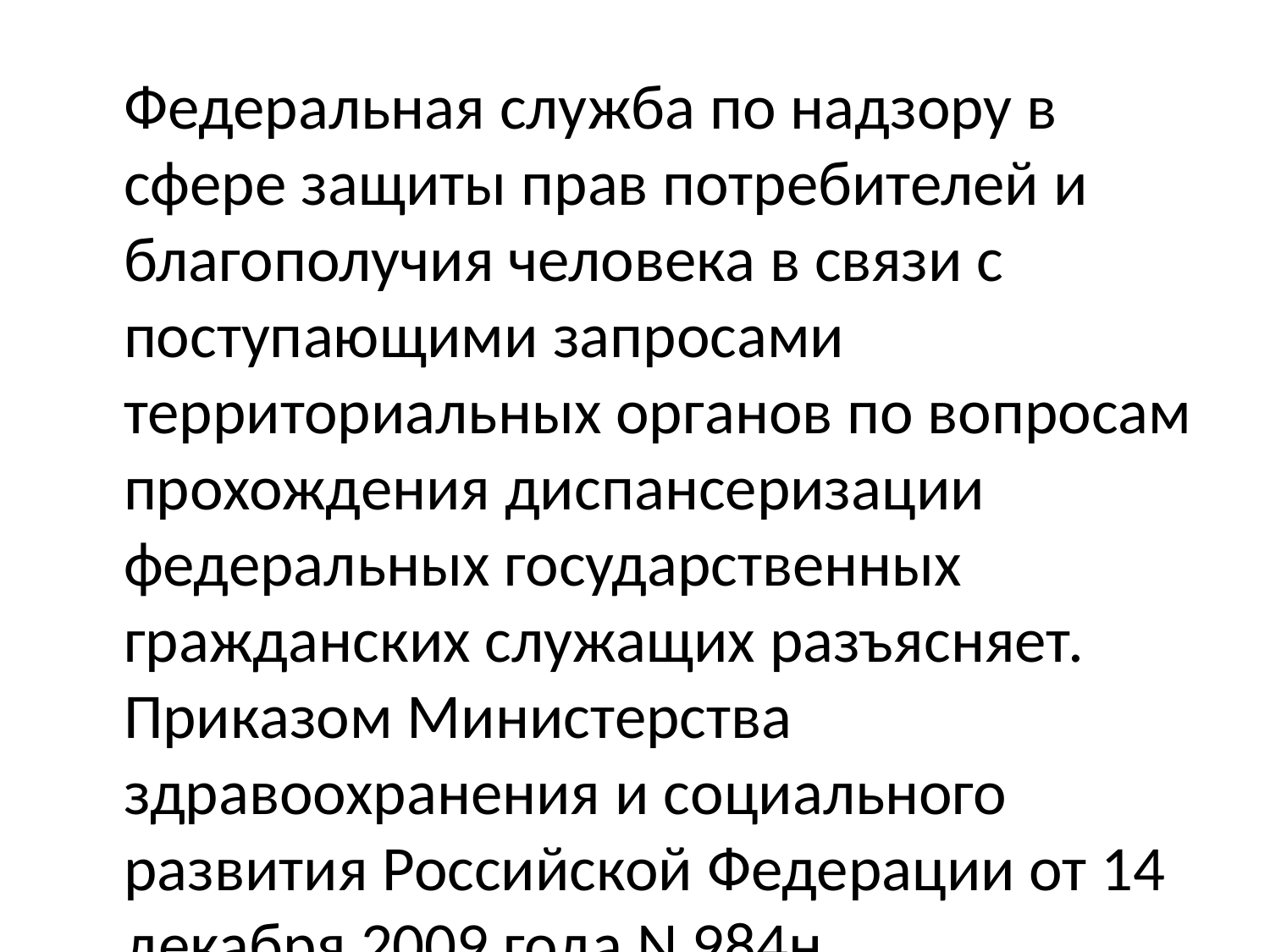

Федеральная служба по надзору в сфере защиты прав потребителей и благополучия человека в связи с поступающими запросами территориальных органов по вопросам прохождения диспансеризации федеральных государственных гражданских служащих разъясняет.
	Приказом Министерства здравоохранения и социального развития Российской Федерации от 14 декабря 2009 года N 984н (зарегистрирован Минюстом России 29.12.2009 N 15878) утверждены Порядок прохождения диспансеризации государственными гражданскими служащими Российской Федерации и муниципальными служащими (далее - Порядок); перечень заболеваний, препятствующих поступлению на государственную гражданскую службу Российской Федерации и муниципальную службу или ее прохождению; учетная форма N 001-ГС/у "Заключение медицинского учреждения о наличии (отсутствии) заболевания, препятствующего поступлению на государственную гражданскую службу Российской Федерации и муниципальную службу или ее прохождению". Указанный Приказ вступил в силу с 2 февраля 2010 года.